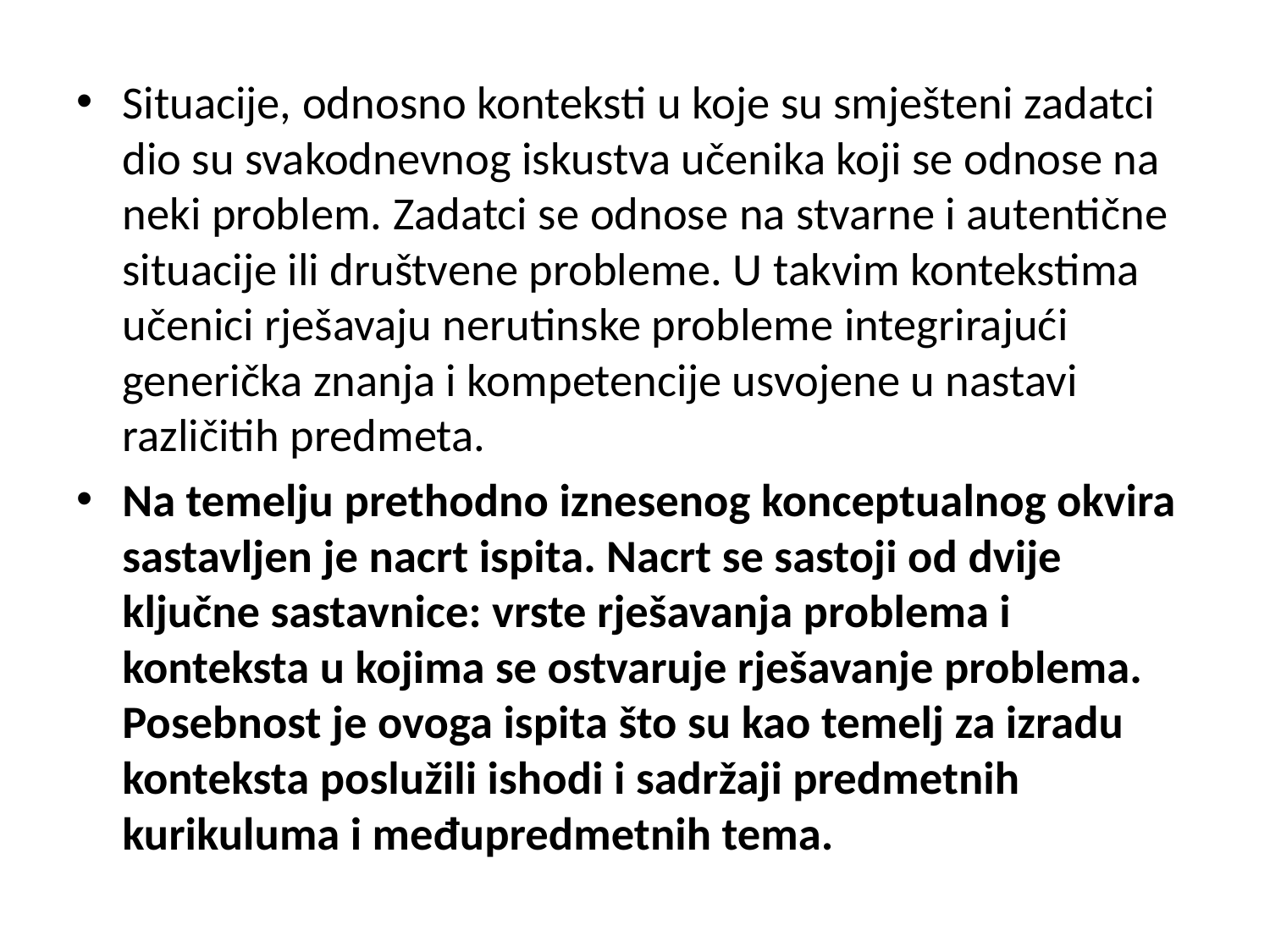

Situacije, odnosno konteksti u koje su smješteni zadatci dio su svakodnevnog iskustva učenika koji se odnose na neki problem. Zadatci se odnose na stvarne i autentične situacije ili društvene probleme. U takvim kontekstima učenici rješavaju nerutinske probleme integrirajući generička znanja i kompetencije usvojene u nastavi različitih predmeta.
Na temelju prethodno iznesenog konceptualnog okvira sastavljen je nacrt ispita. Nacrt se sastoji od dvije ključne sastavnice: vrste rješavanja problema i konteksta u kojima se ostvaruje rješavanje problema. Posebnost je ovoga ispita što su kao temelj za izradu konteksta poslužili ishodi i sadržaji predmetnih kurikuluma i međupredmetnih tema.